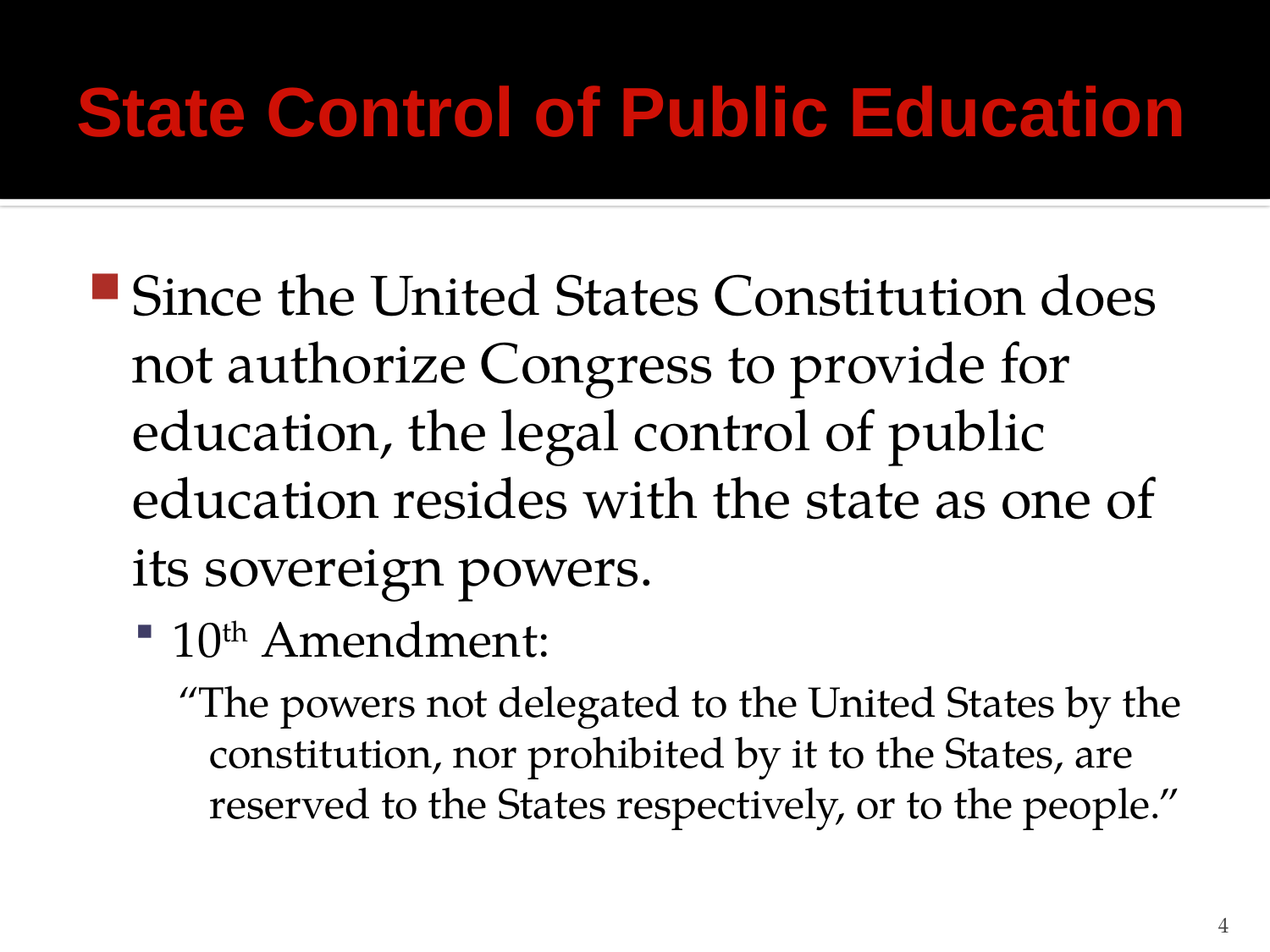

# State Control of Public Education
Since the United States Constitution does not authorize Congress to provide for education, the legal control of public education resides with the state as one of its sovereign powers.
10th Amendment:
“The powers not delegated to the United States by the constitution, nor prohibited by it to the States, are reserved to the States respectively, or to the people.”

4